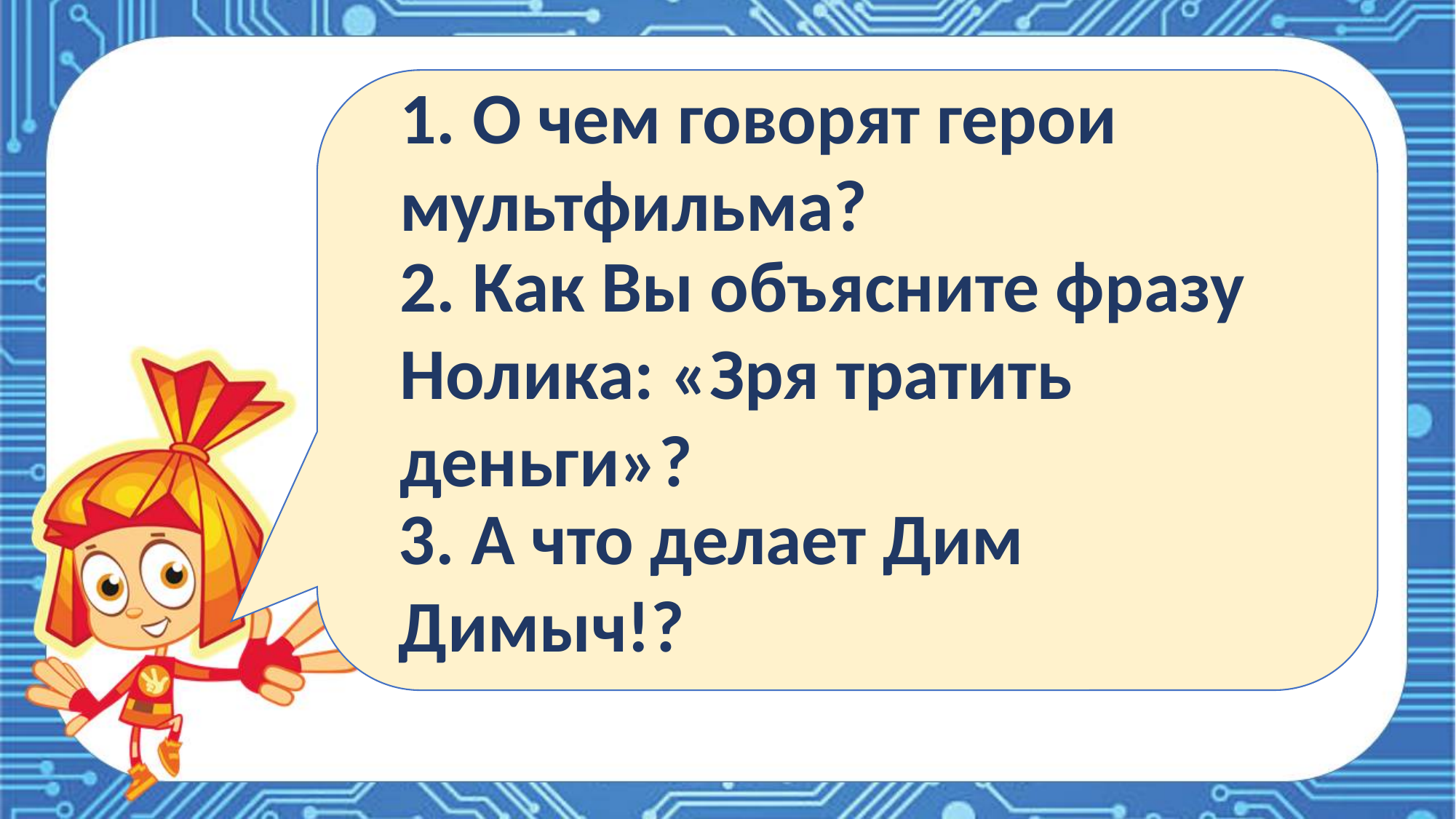

1. О чем говорят герои мультфильма?

2. Как Вы объясните фразу Нолика: «Зря тратить деньги»?
3. А что делает Дим Димыч!?